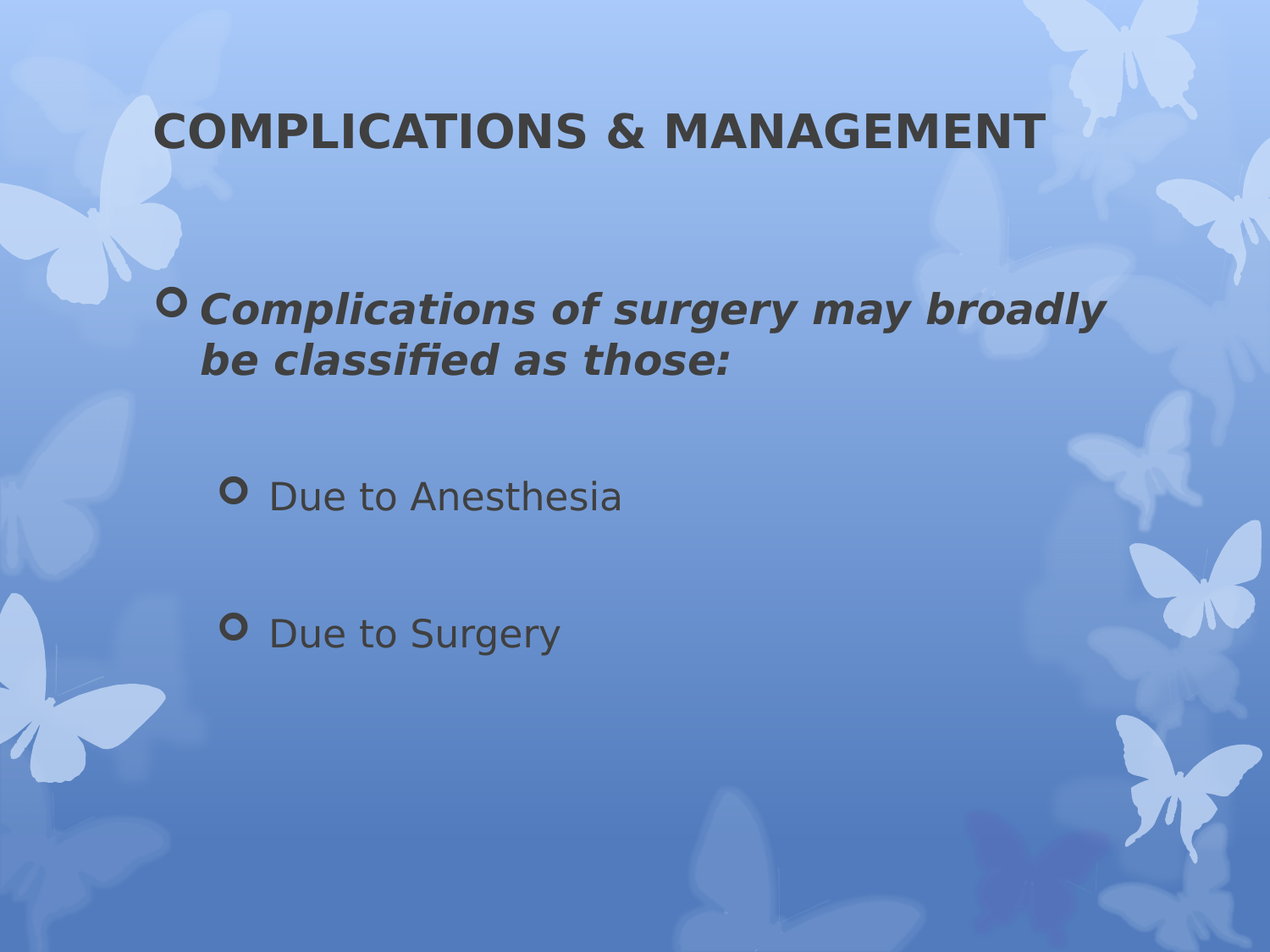

# COMPLICATIONS & MANAGEMENT
Complications of surgery may broadly be classified as those:

 Due to Anesthesia

 Due to Surgery